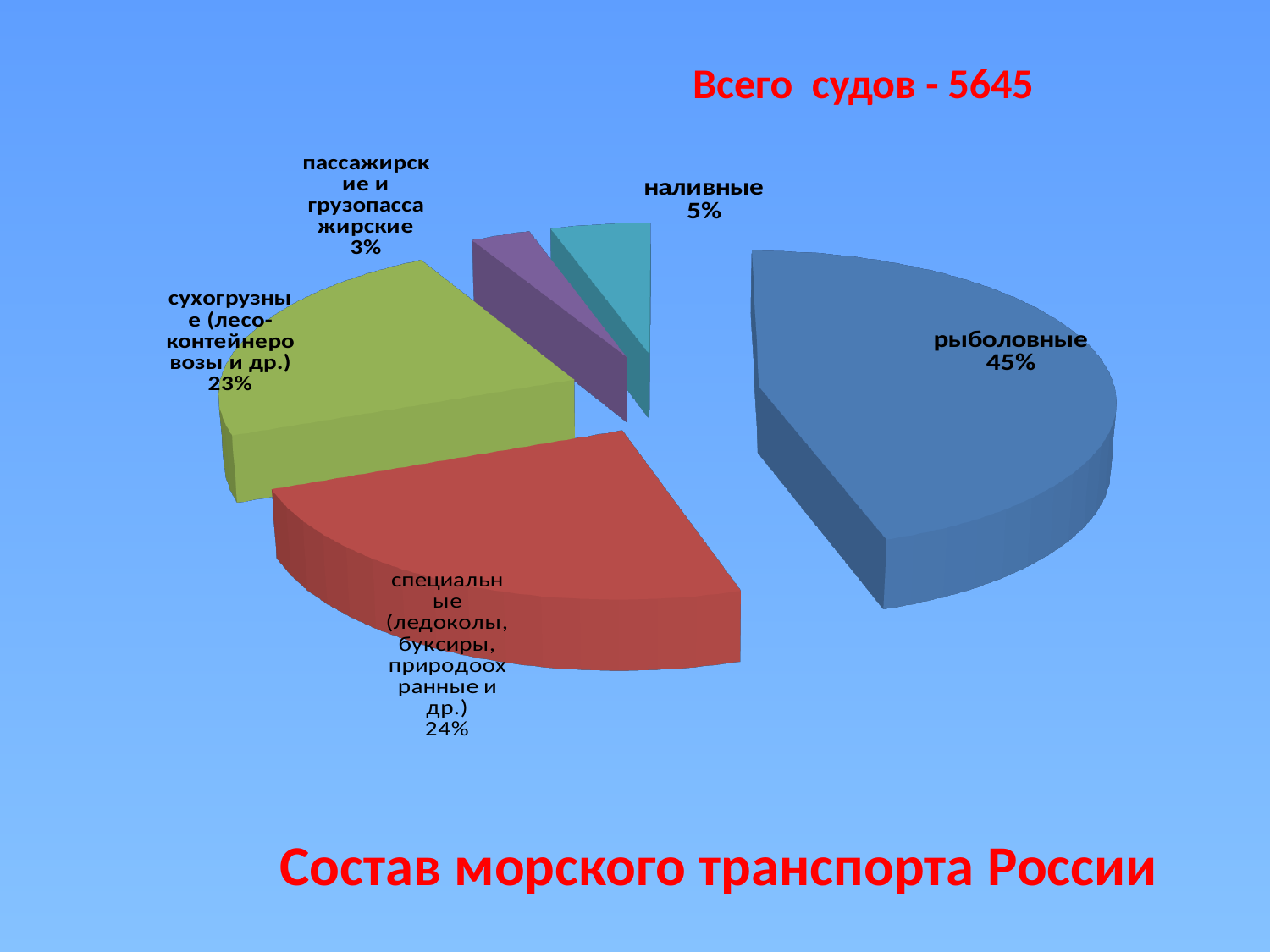

# Всего  судов - 5645

[unsupported chart]

Состав морского транспорта России